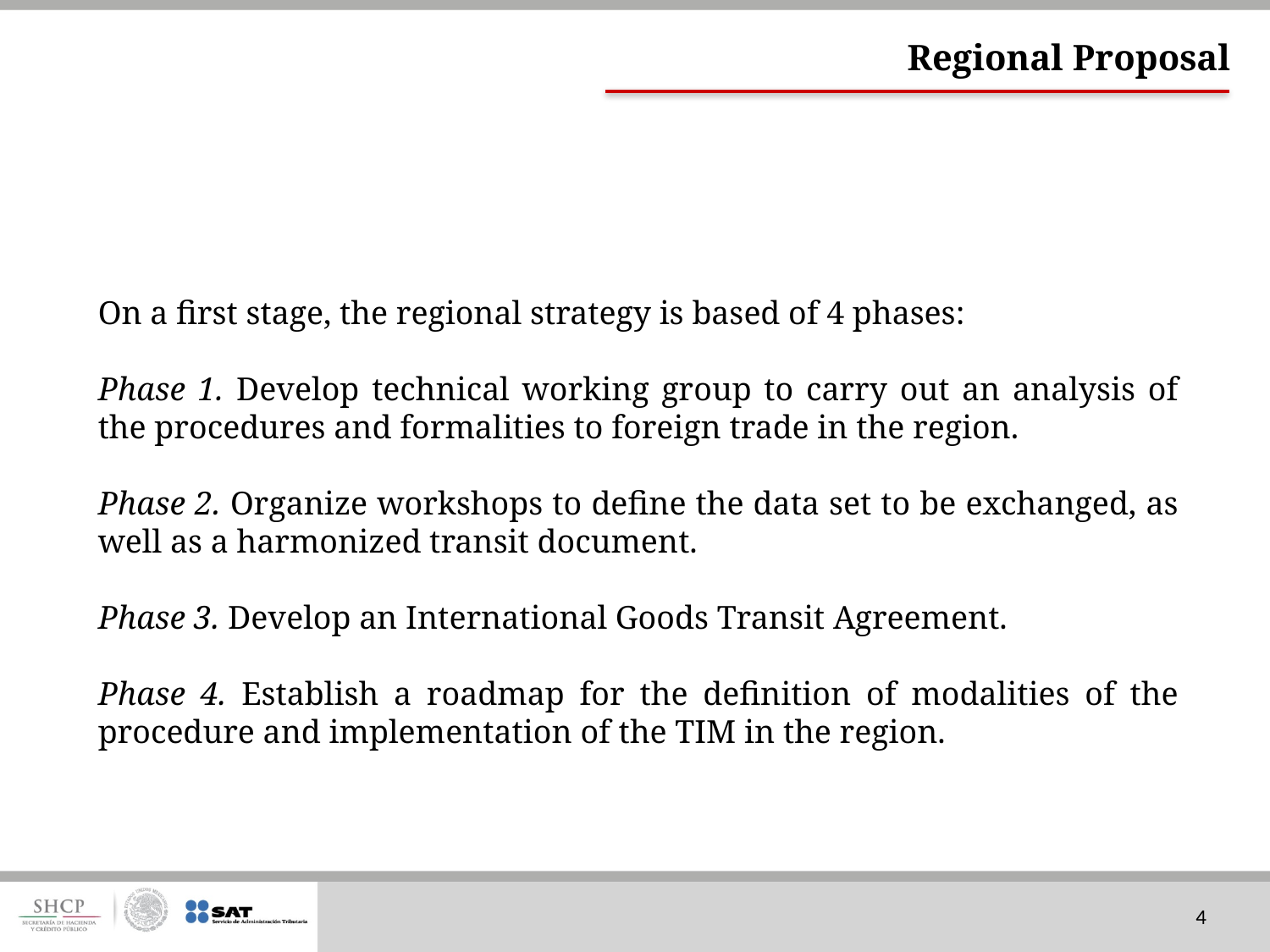

Regional Proposal
On a first stage, the regional strategy is based of 4 phases:

Phase 1. Develop technical working group to carry out an analysis of the procedures and formalities to foreign trade in the region.

Phase 2. Organize workshops to define the data set to be exchanged, as well as a harmonized transit document.

Phase 3. Develop an International Goods Transit Agreement.

Phase 4. Establish a roadmap for the definition of modalities of the procedure and implementation of the TIM in the region.

4